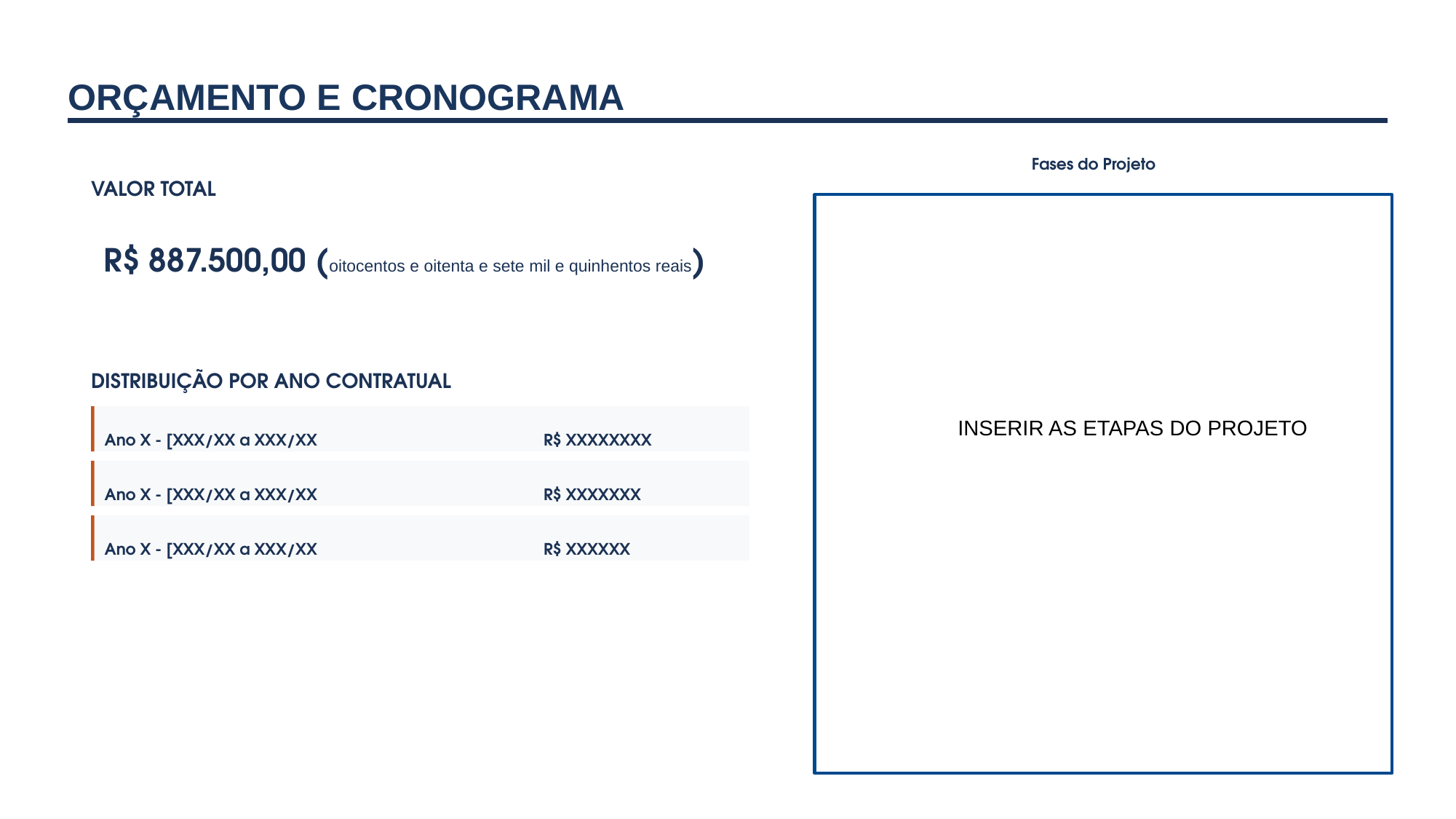

ORÇAMENTO E CRONOGRAMA

Fases do Projeto

VALOR TOTAL

R$ 887.500,00 (oitocentos e oitenta e sete mil e quinhentos reais)
DISTRIBUIÇÃO POR ANO CONTRATUAL

INSERIR AS ETAPAS DO PROJETO
Ano X - [XXX/XX a XXX/XX
R$ XXXXXXXX

Ano X - [XXX/XX a XXX/XX
R$ XXXXXXX

Ano X - [XXX/XX a XXX/XX
R$ XXXXXX